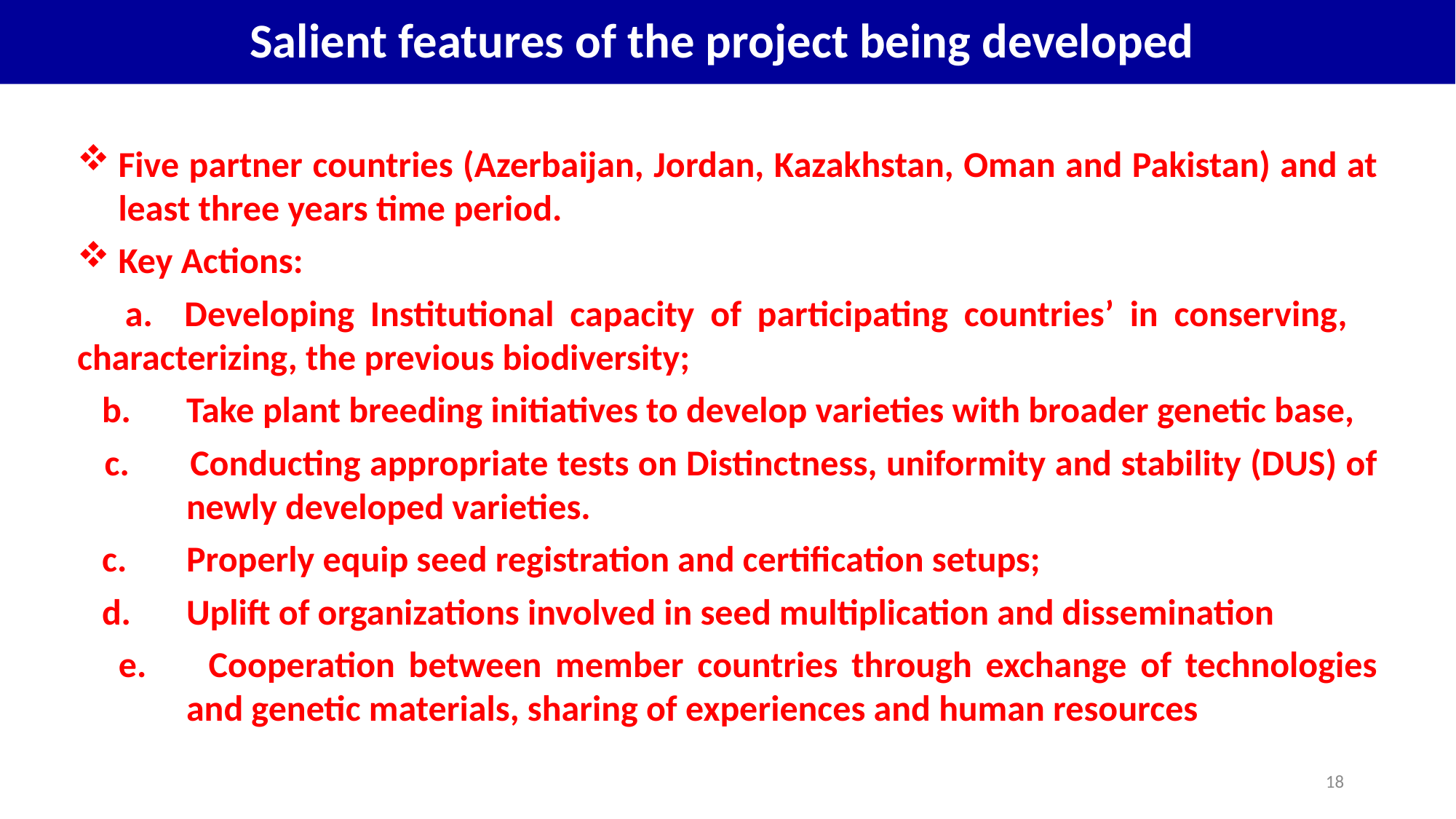

# Salient features of the project being developed
Five partner countries (Azerbaijan, Jordan, Kazakhstan, Oman and Pakistan) and at least three years time period.
Key Actions:
   a.  Developing Institutional capacity of participating countries’ in conserving, 	characterizing, the previous biodiversity;
   b.	Take plant breeding initiatives to develop varieties with broader genetic base,
   c. 	Conducting appropriate tests on Distinctness, uniformity and stability (DUS) of 	newly developed varieties.
   c.	Properly equip seed registration and certification setups;
   d.	Uplift of organizations involved in seed multiplication and dissemination
   e. 	Cooperation between member countries through exchange of technologies 	and genetic materials, sharing of experiences and human resources
18